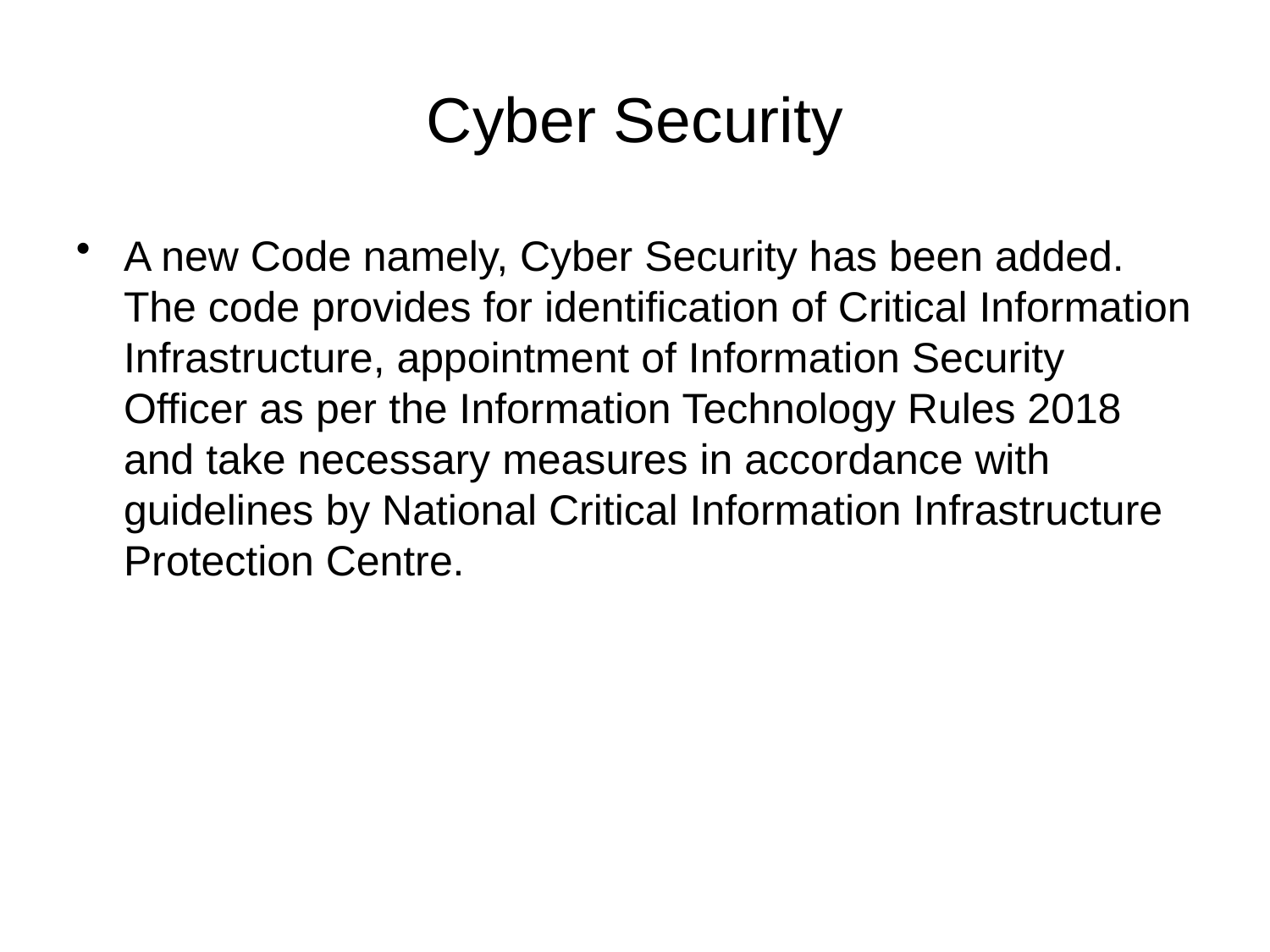

# Cyber Security
A new Code namely, Cyber Security has been added. The code provides for identification of Critical Information Infrastructure, appointment of Information Security Officer as per the Information Technology Rules 2018 and take necessary measures in accordance with guidelines by National Critical Information Infrastructure Protection Centre.